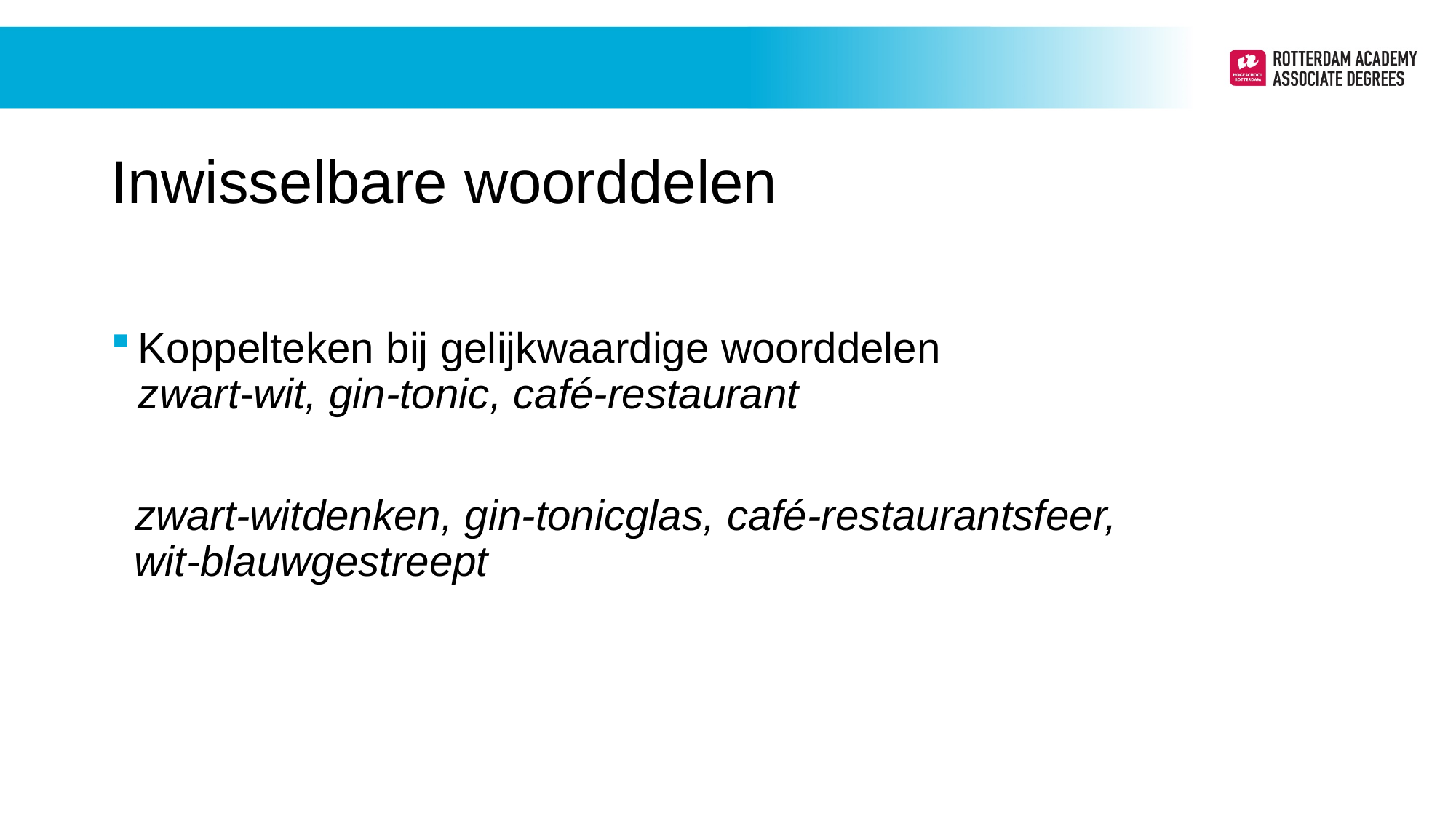

# Inwisselbare woorddelen
Koppelteken bij gelijkwaardige woorddelen
zwart-wit, gin-tonic, café-restaurant

  zwart-witdenken, gin-tonicglas, café-restaurantsfeer,
  wit-blauwgestreept